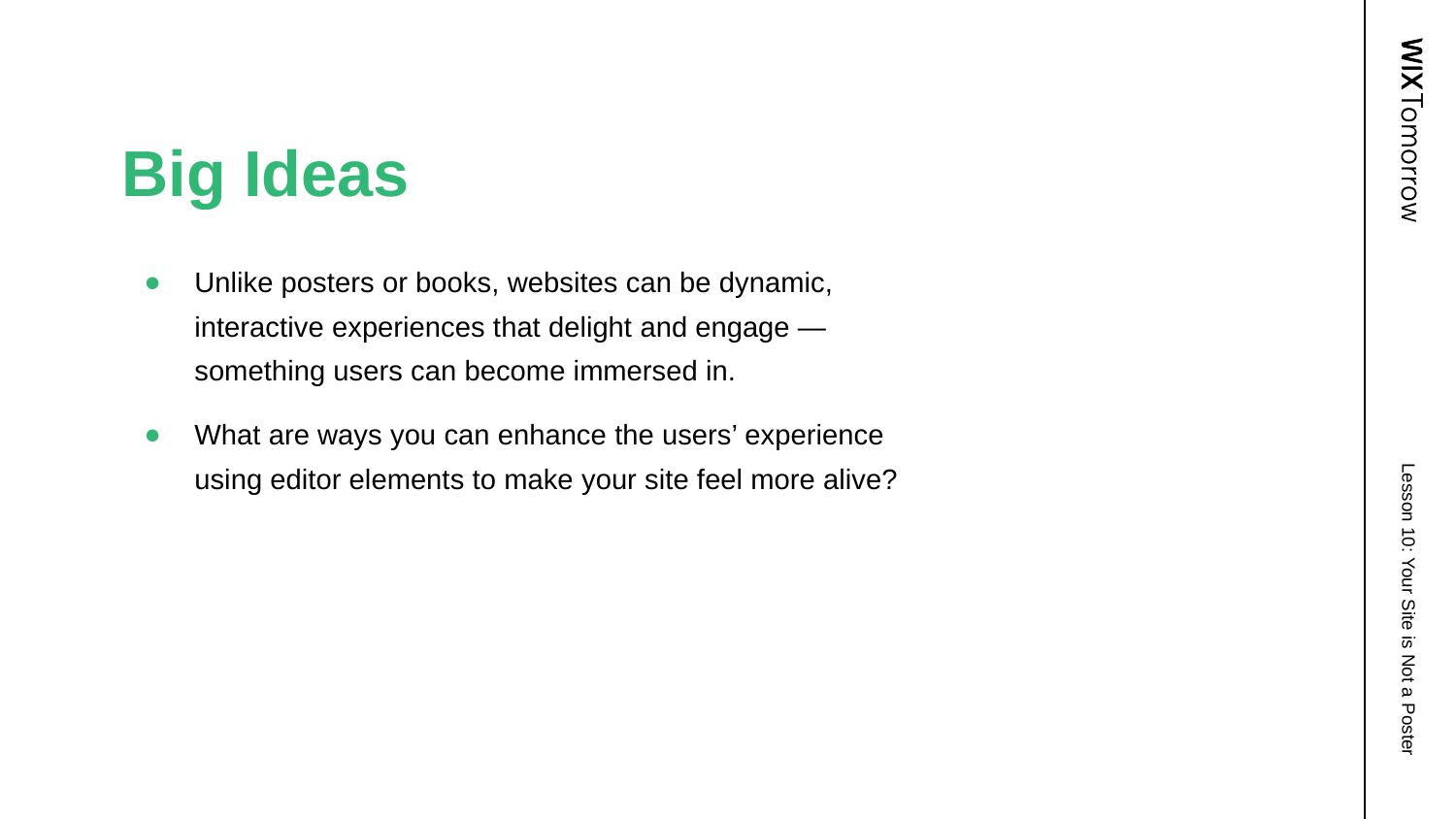

# Big Ideas
Unlike posters or books, websites can be dynamic, interactive experiences that delight and engage — something users can become immersed in.
What are ways you can enhance the users’ experience using editor elements to make your site feel more alive?